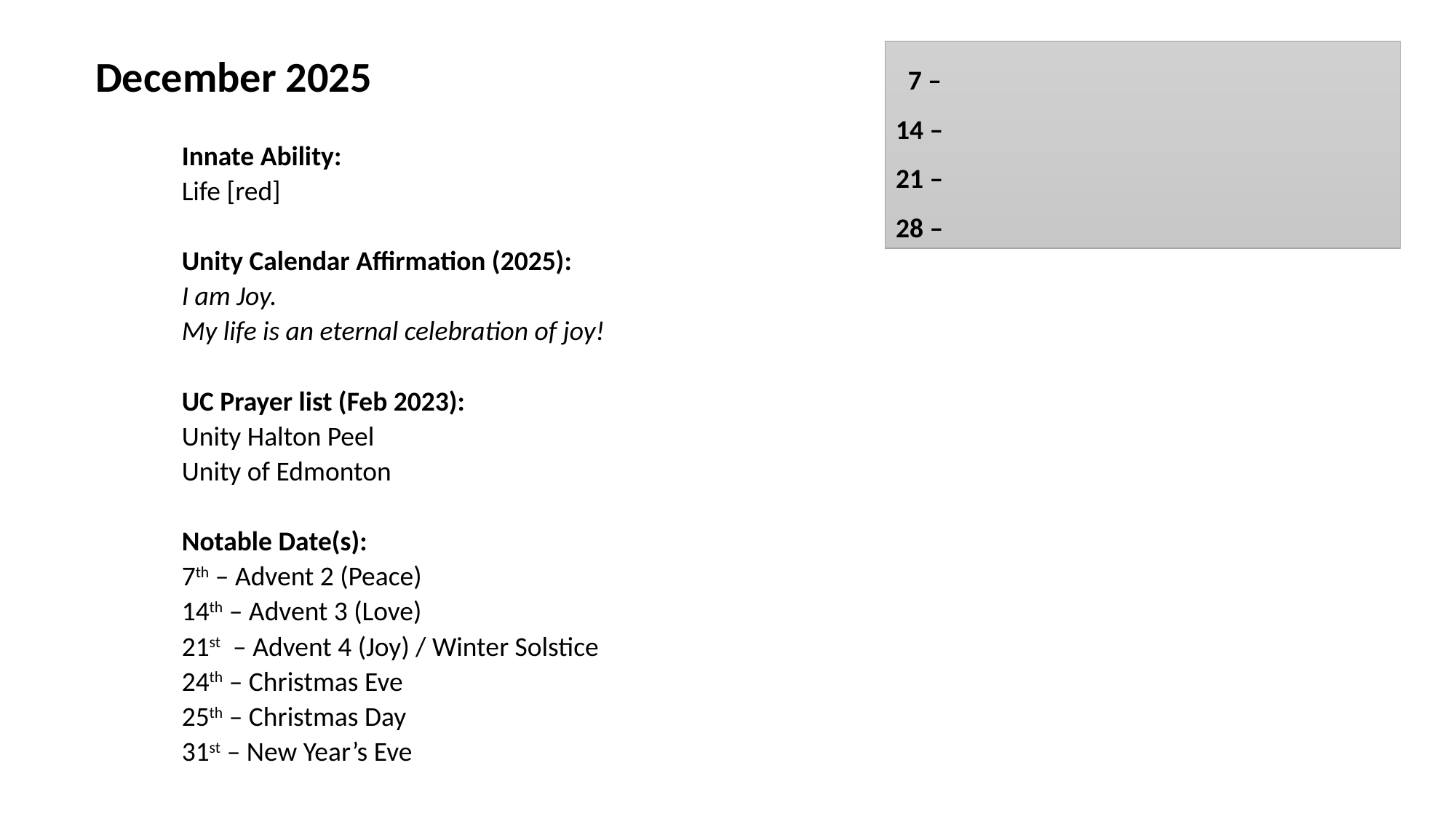

December 2025

Innate Ability:
Life [red]

Unity Calendar Affirmation (2025):
I am Joy.
My life is an eternal celebration of joy!

UC Prayer list (Feb 2023):
Unity Halton Peel
Unity of Edmonton

Notable Date(s):
7th – Advent 2 (Peace)
14th – Advent 3 (Love)
21st  – Advent 4 (Joy) / Winter Solstice
24th – Christmas Eve
25th – Christmas Day
31st – New Year’s Eve
  7 –
14 –
21 –
28 –